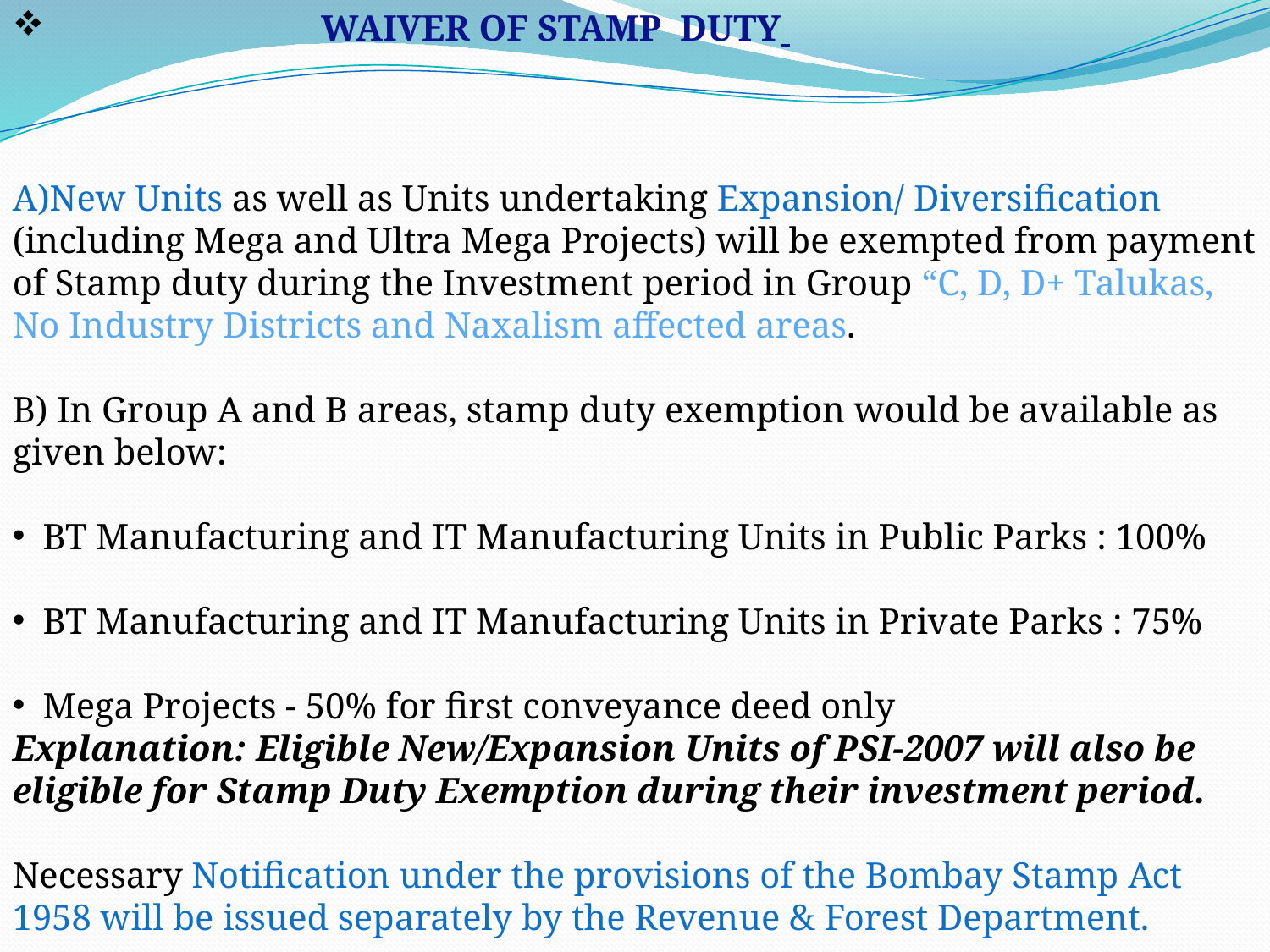

WAIVER OF STAMP  DUTY

A)New Units as well as Units undertaking Expansion/ Diversification (including Mega and Ultra Mega Projects) will be exempted from payment of Stamp duty during the Investment period in Group “C, D, D+ Talukas, No Industry Districts and Naxalism affected areas.

B) In Group A and B areas, stamp duty exemption would be available as given below:

  BT Manufacturing and IT Manufacturing Units in Public Parks : 100%

  BT Manufacturing and IT Manufacturing Units in Private Parks : 75%

  Mega Projects - 50% for first conveyance deed only
Explanation: Eligible New/Expansion Units of PSI-2007 will also be eligible for Stamp Duty Exemption during their investment period.

Necessary Notification under the provisions of the Bombay Stamp Act 1958 will be issued separately by the Revenue & Forest Department.